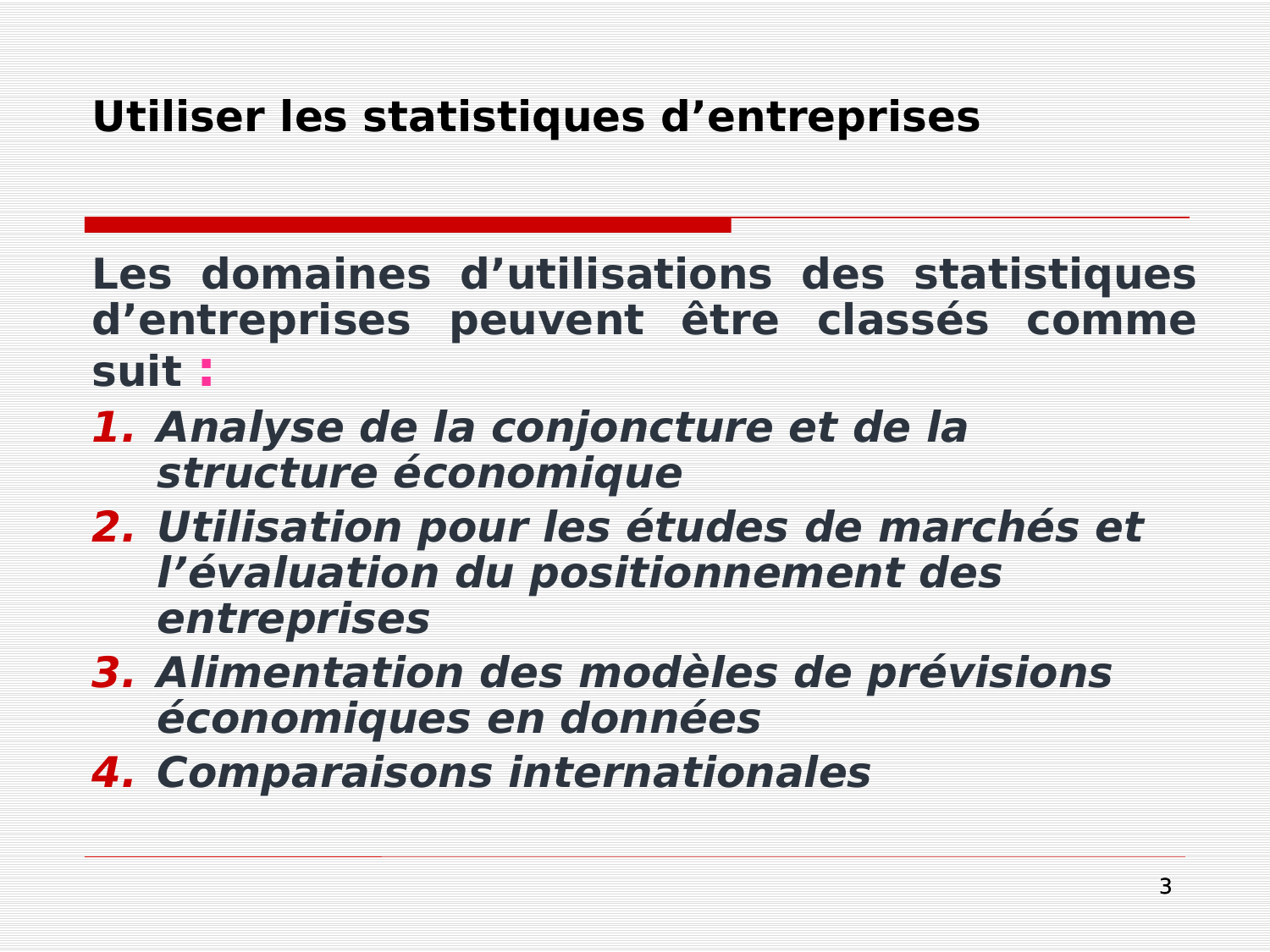

# Utiliser les statistiques d’entreprises
Les domaines d’utilisations des statistiques d’entreprises peuvent être classés comme suit :
Analyse de la conjoncture et de la structure économique
Utilisation pour les études de marchés et l’évaluation du positionnement des entreprises
Alimentation des modèles de prévisions économiques en données
Comparaisons internationales
3
3